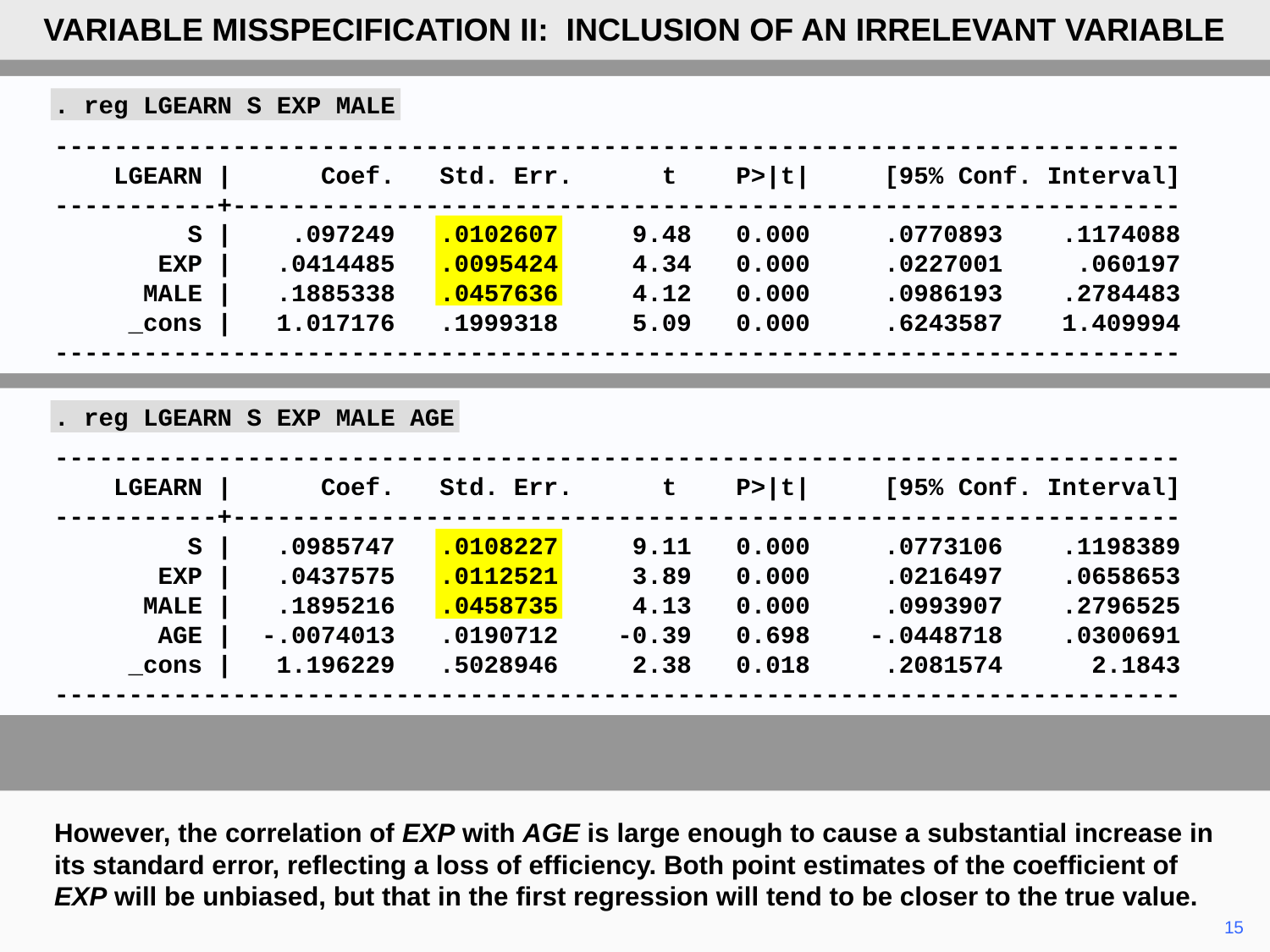

VARIABLE MISSPECIFICATION II:  INCLUSION OF AN IRRELEVANT VARIABLE

. reg LGEARN S EXP MALE
----------------------------------------------------------------------------
    LGEARN |      Coef.   Std. Err.      t    P>|t|     [95% Conf. Interval]
-----------+----------------------------------------------------------------
         S |    .097249   .0102607     9.48   0.000     .0770893    .1174088
       EXP |   .0414485   .0095424     4.34   0.000     .0227001     .060197
      MALE |   .1885338   .0457636     4.12   0.000     .0986193    .2784483
     _cons |   1.017176   .1999318     5.09   0.000     .6243587    1.409994
----------------------------------------------------------------------------

. reg LGEARN S EXP MALE AGE
----------------------------------------------------------------------------
    LGEARN |      Coef.   Std. Err.      t    P>|t|     [95% Conf. Interval]
-----------+----------------------------------------------------------------
         S |   .0985747   .0108227     9.11   0.000     .0773106    .1198389
       EXP |   .0437575   .0112521     3.89   0.000     .0216497    .0658653
      MALE |   .1895216   .0458735     4.13   0.000     .0993907    .2796525
       AGE |  -.0074013   .0190712    -0.39   0.698    -.0448718    .0300691
     _cons |   1.196229   .5028946     2.38   0.018     .2081574      2.1843
----------------------------------------------------------------------------

However, the correlation of EXP with AGE is large enough to cause a substantial increase in its standard error, reflecting a loss of efficiency. Both point estimates of the coefficient of EXP will be unbiased, but that in the first regression will tend to be closer to the true value.
	15